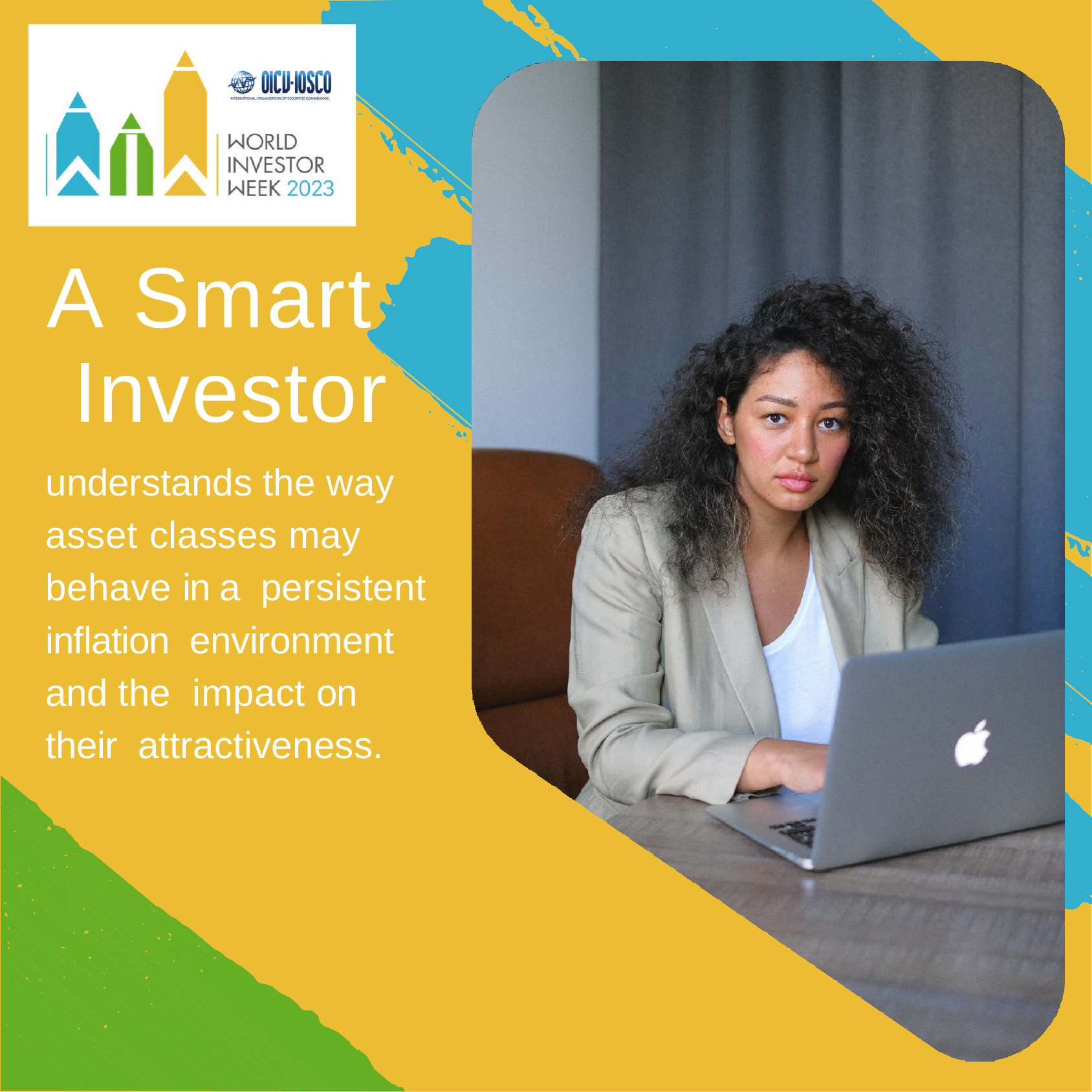

# A Smart  Investor
understands the way  asset classes may  behave in a  persistent inflation  environment and the  impact on their  attractiveness.